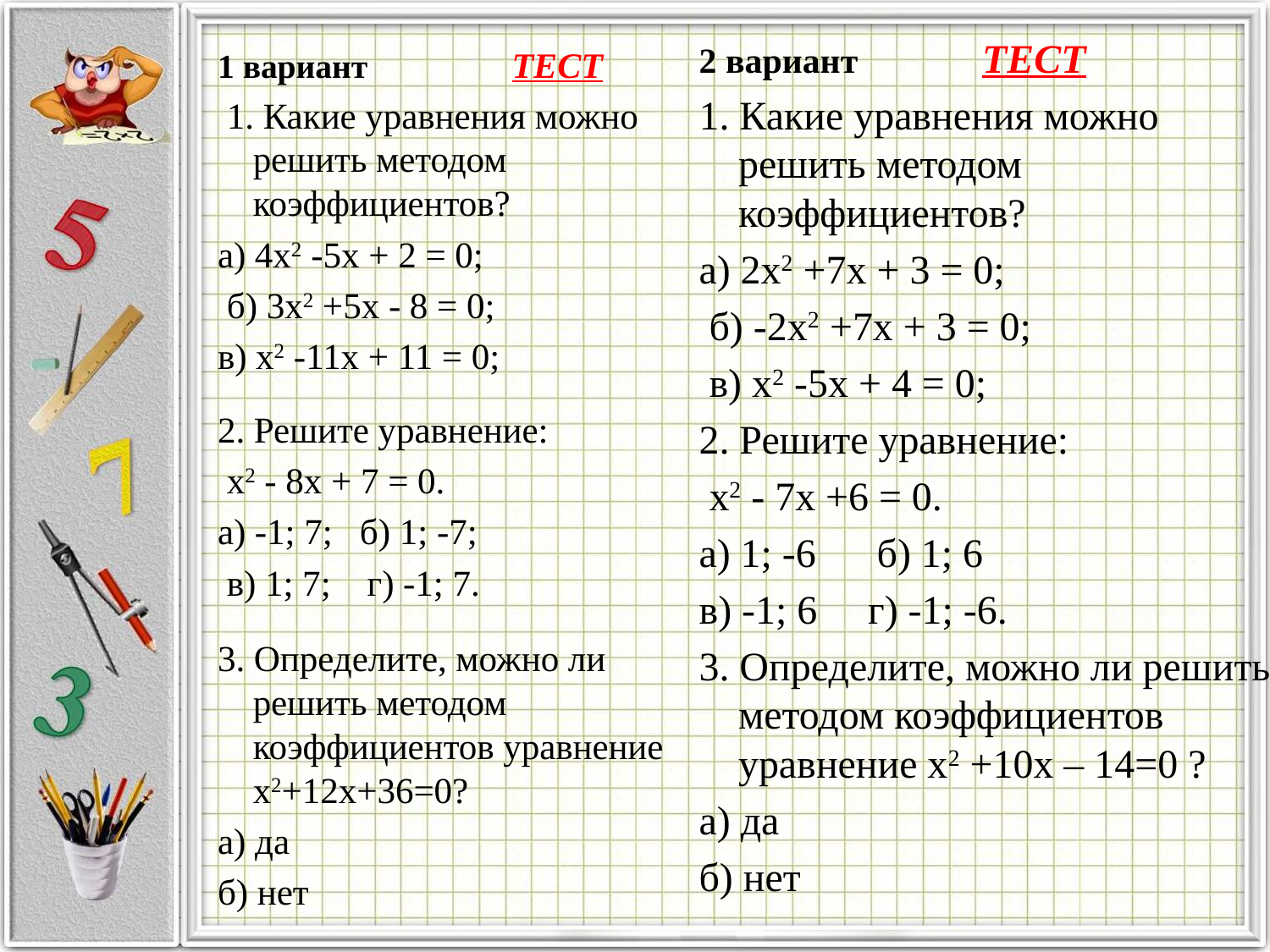

2 вариант              ТЕСТ
1. Какие уравнения можно решить методом коэффициентов?
а) 2х2 +7х + 3 = 0;
 б) -2х2 +7х + 3 = 0;
 в) х2 -5х + 4 = 0;
2. Решите уравнение:
 х2 - 7х +6 = 0.
а) 1; -6      б) 1; 6
в) -1; 6     г) -1; -6.
3. Определите, можно ли решить методом коэффициентов уравнение х2 +10х – 14=0 ?
а) да
б) нет

1 вариант                 ТЕСТ
 1. Какие уравнения можно решить методом коэффициентов?
а) 4х2 -5х + 2 = 0;
 б) 3х2 +5х - 8 = 0;
в) х2 -11х + 11 = 0;

2. Решите уравнение:
 х2 - 8х + 7 = 0.
а) -1; 7;   б) 1; -7;
 в) 1; 7;    г) -1; 7.

3. Определите, можно ли решить методом коэффициентов уравнение х2+12х+36=0?
а) да
б) нет